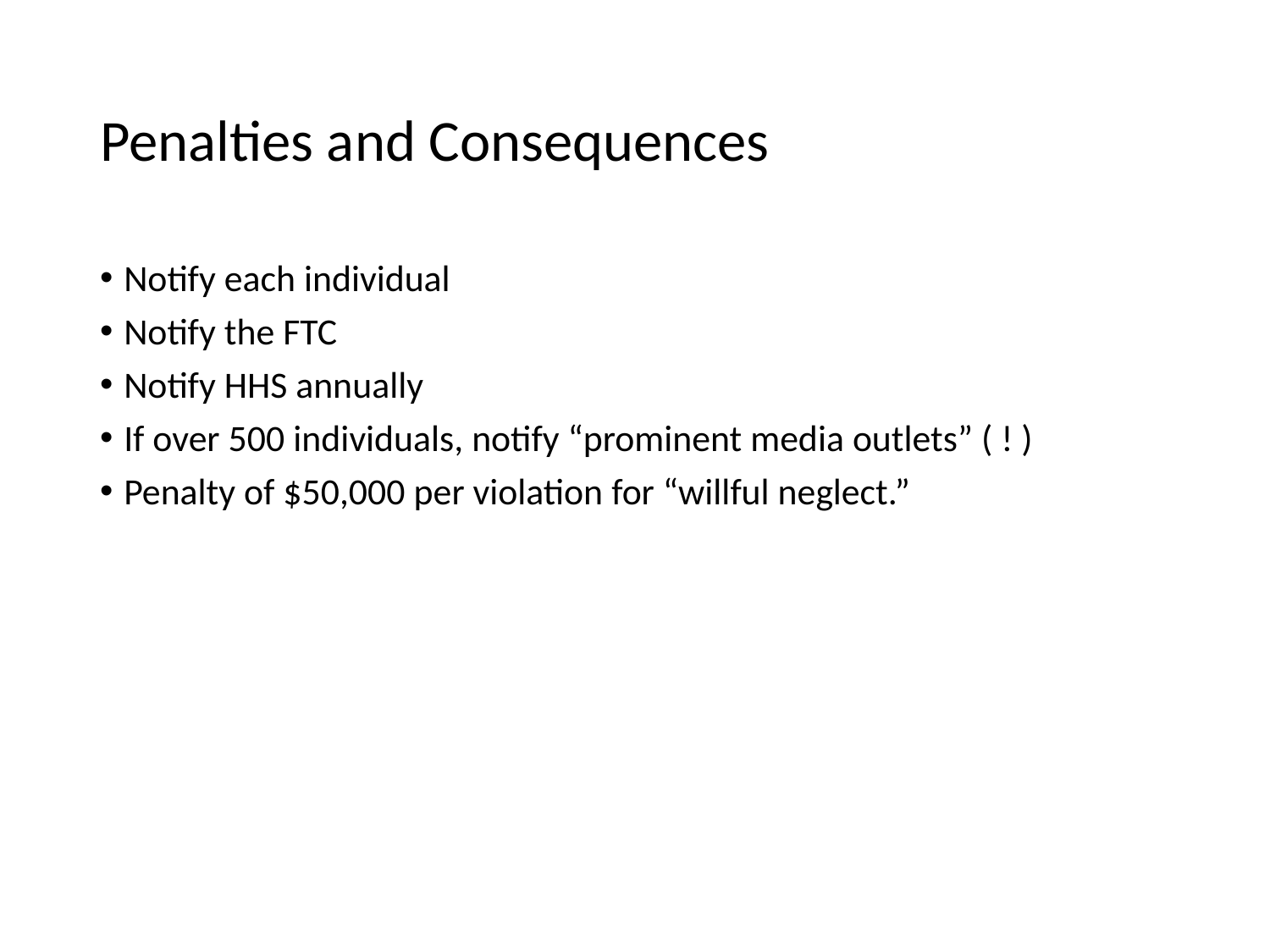

# Penalties and Consequences
Notify each individual
Notify the FTC
Notify HHS annually
If over 500 individuals, notify “prominent media outlets” ( ! )
Penalty of $50,000 per violation for “willful neglect.”